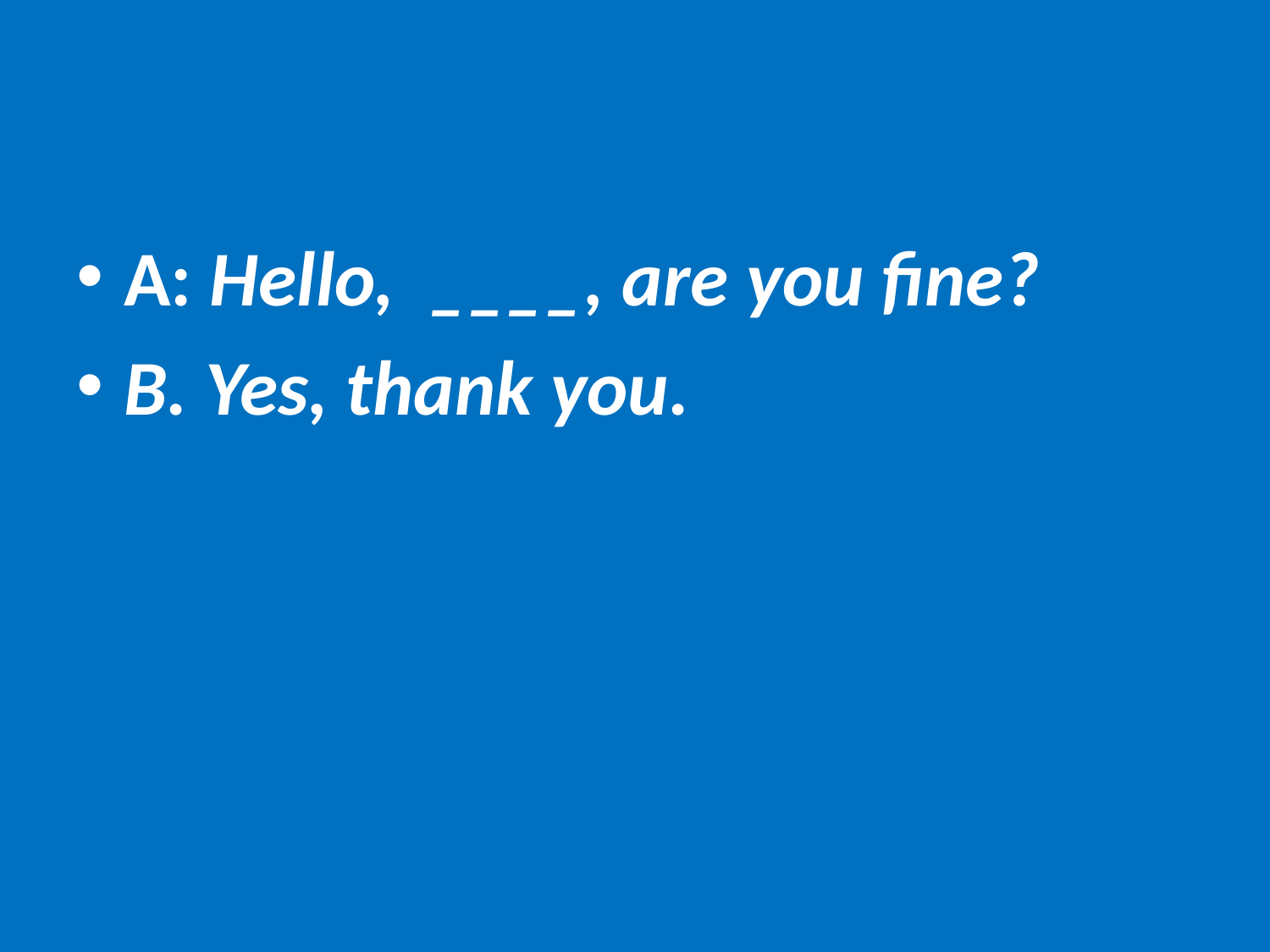

A: Hello,  ____, are you fine?
B. Yes, thank you.